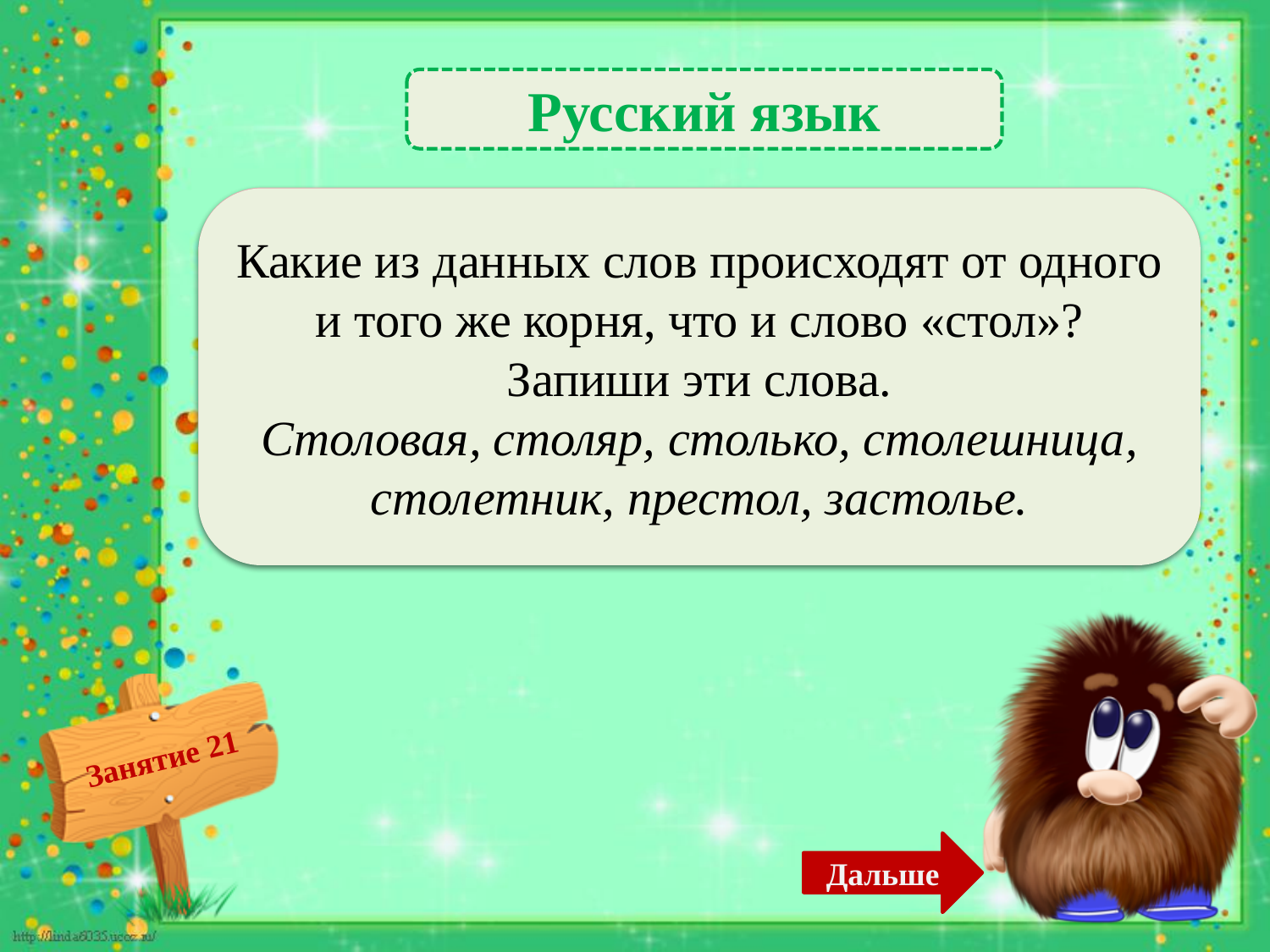

Русский язык
 Столовая, столяр, столешница, престол, застолье – 5б.
Какие из данных слов происходят от одного и того же корня, что и слово «стол»? Запиши эти слова.
Столовая, столяр, столько, столешница, столетник, престол, застолье.

Дальше